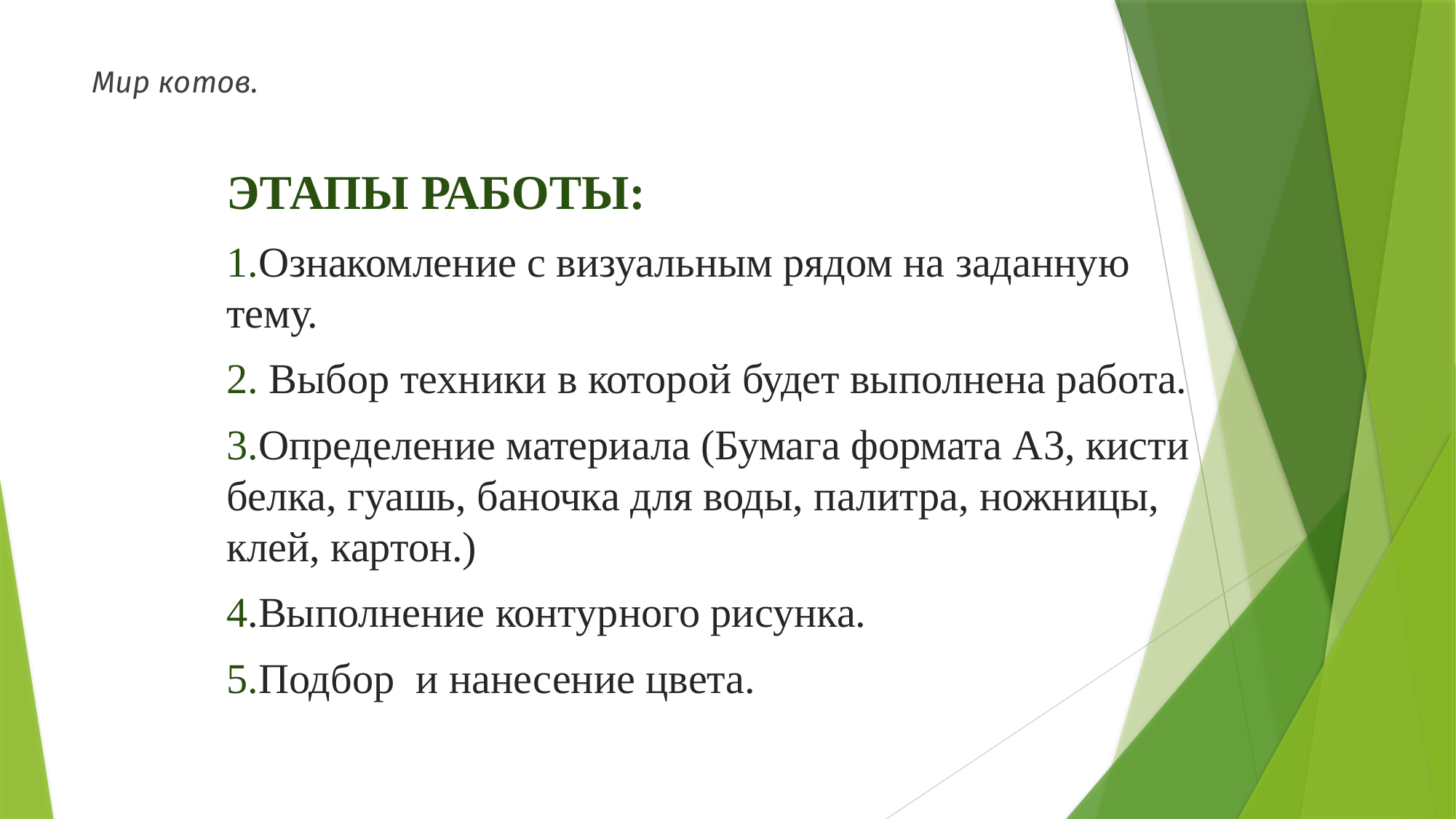

# Мир котов.
ЭТАПЫ РАБОТЫ:
1.Ознакомление с визуальным рядом на заданную тему.
2. Выбор техники в которой будет выполнена работа.
3.Определение материала (Бумага формата А3, кисти белка, гуашь, баночка для воды, палитра, ножницы, клей, картон.)
4.Выполнение контурного рисунка.
5.Подбор  и нанесение цвета.